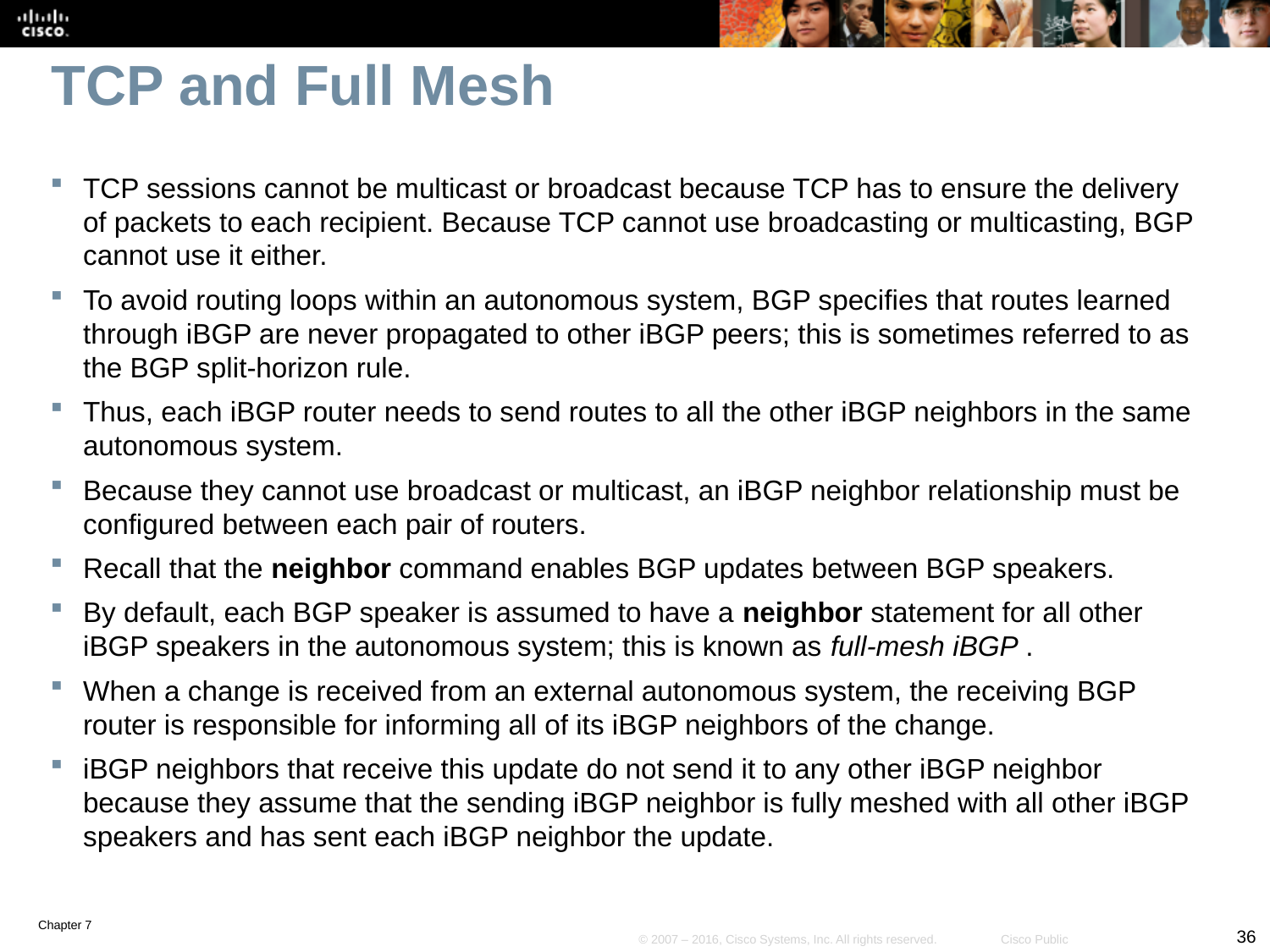

# TCP and Full Mesh
TCP sessions cannot be multicast or broadcast because TCP has to ensure the delivery of packets to each recipient. Because TCP cannot use broadcasting or multicasting, BGP cannot use it either.
To avoid routing loops within an autonomous system, BGP specifies that routes learned through iBGP are never propagated to other iBGP peers; this is sometimes referred to as the BGP split-horizon rule.
Thus, each iBGP router needs to send routes to all the other iBGP neighbors in the same autonomous system.
Because they cannot use broadcast or multicast, an iBGP neighbor relationship must be configured between each pair of routers.
Recall that the neighbor command enables BGP updates between BGP speakers.
By default, each BGP speaker is assumed to have a neighbor statement for all other iBGP speakers in the autonomous system; this is known as full-mesh iBGP .
When a change is received from an external autonomous system, the receiving BGP router is responsible for informing all of its iBGP neighbors of the change.
iBGP neighbors that receive this update do not send it to any other iBGP neighbor because they assume that the sending iBGP neighbor is fully meshed with all other iBGP speakers and has sent each iBGP neighbor the update.